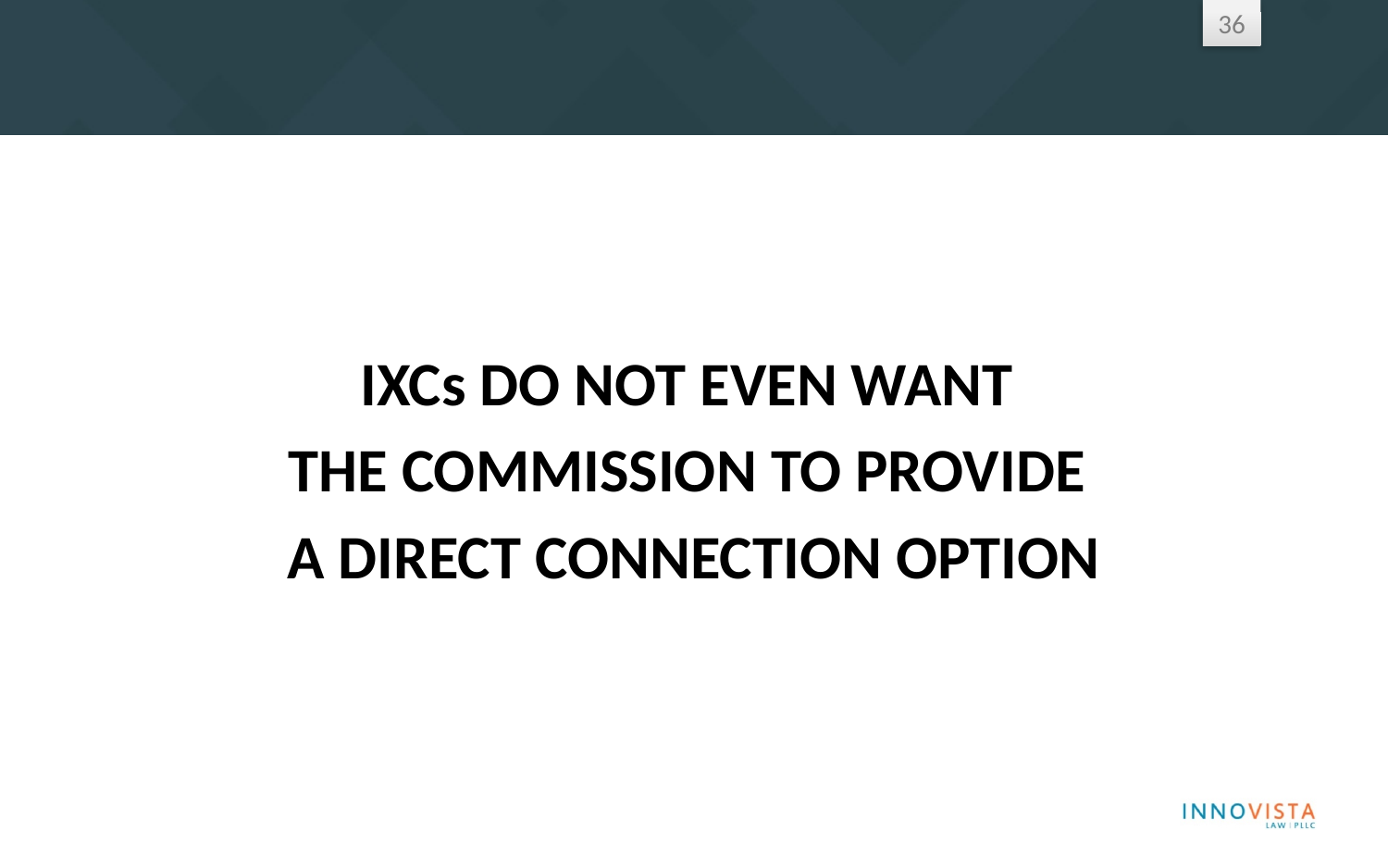

IXCs DO NOT EVEN WANT
THE COMMISSION TO PROVIDE
A DIRECT CONNECTION OPTION